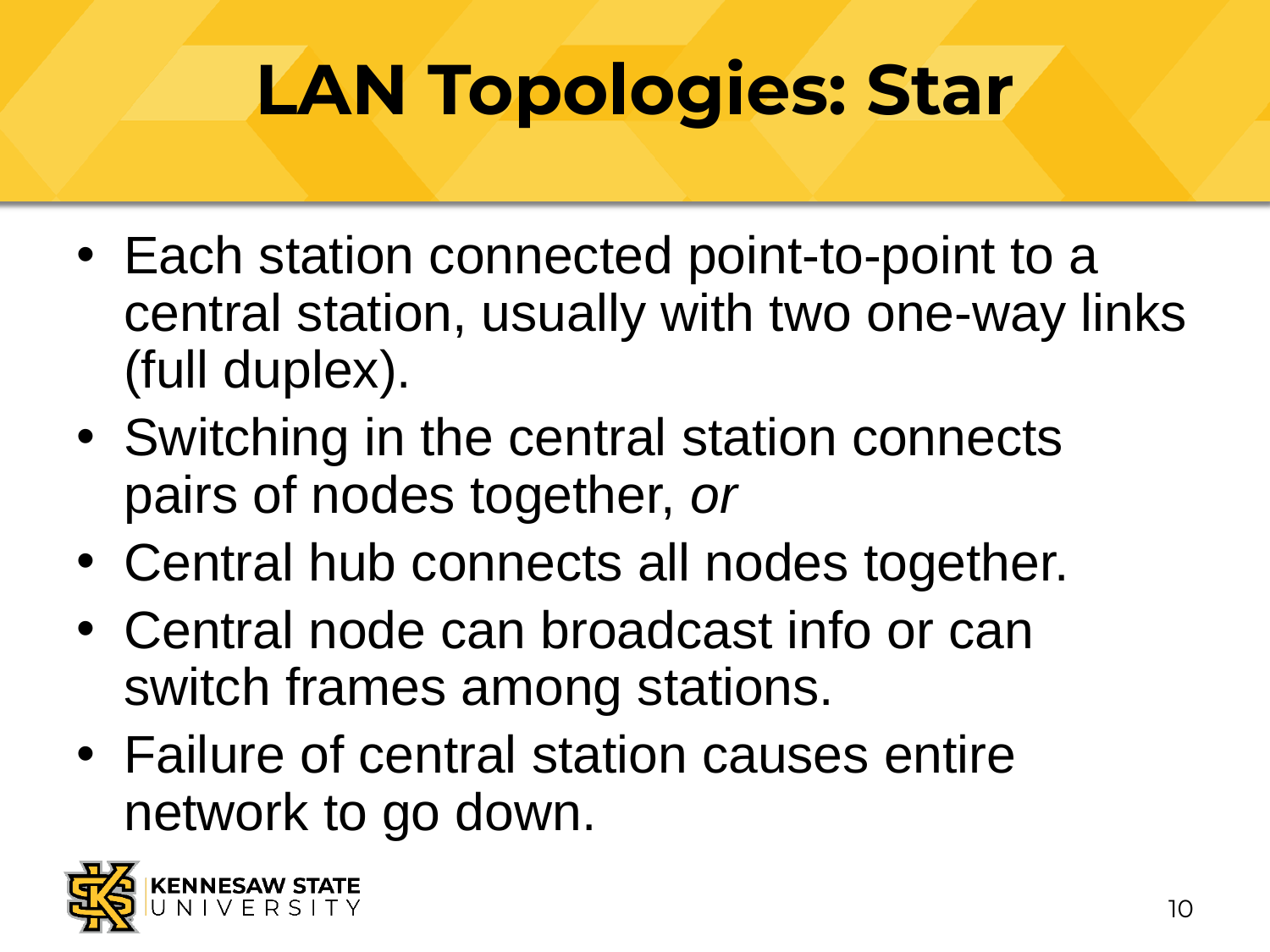

# LAN Topologies: Star
Each station connected point-to-point to a central station, usually with two one-way links (full duplex).
Switching in the central station connects pairs of nodes together, or
Central hub connects all nodes together.
Central node can broadcast info or can switch frames among stations.
Failure of central station causes entire network to go down.
10